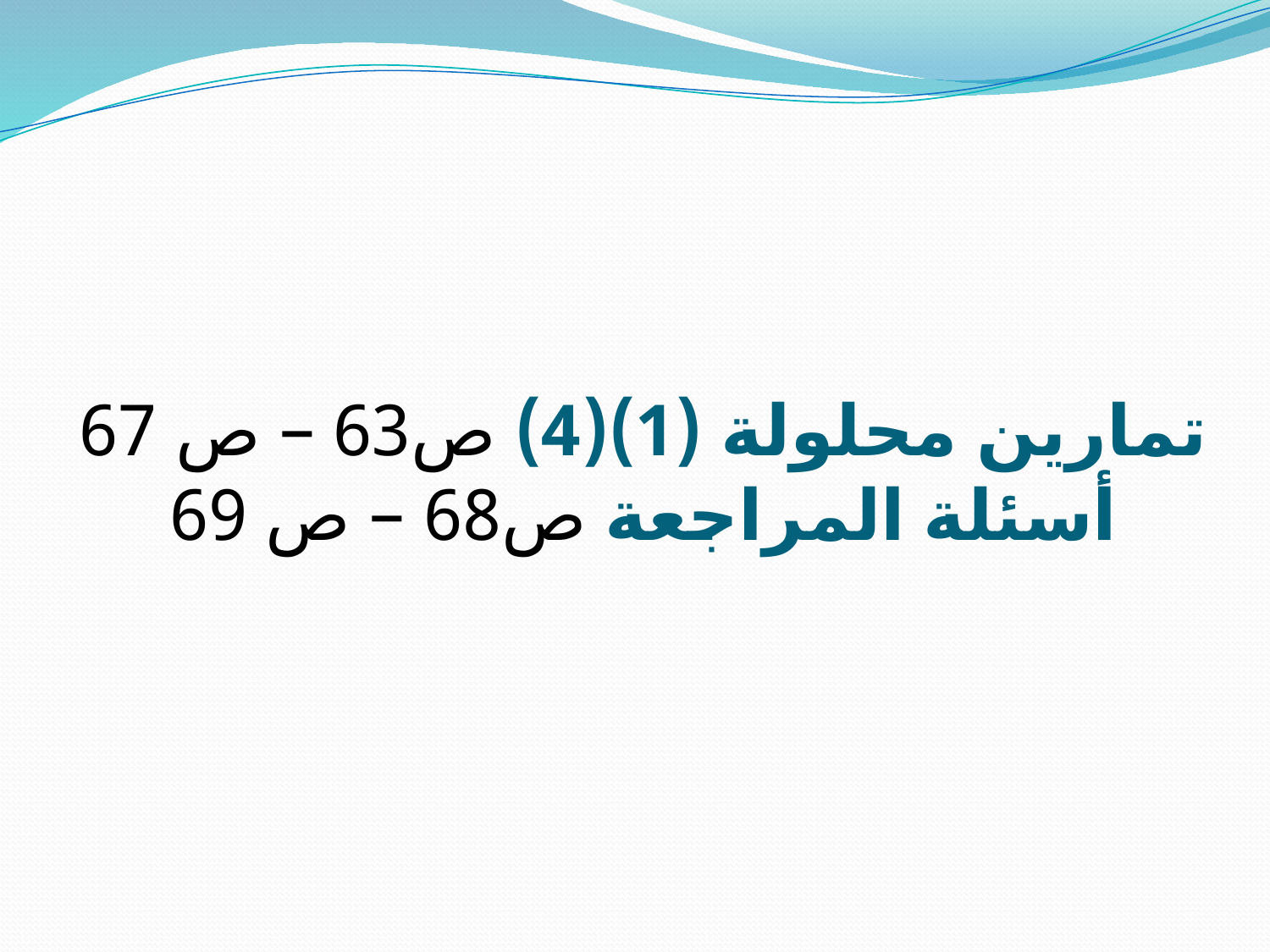

# تمارين محلولة (1)(4) ص63 – ص 67 أسئلة المراجعة ص68 – ص 69